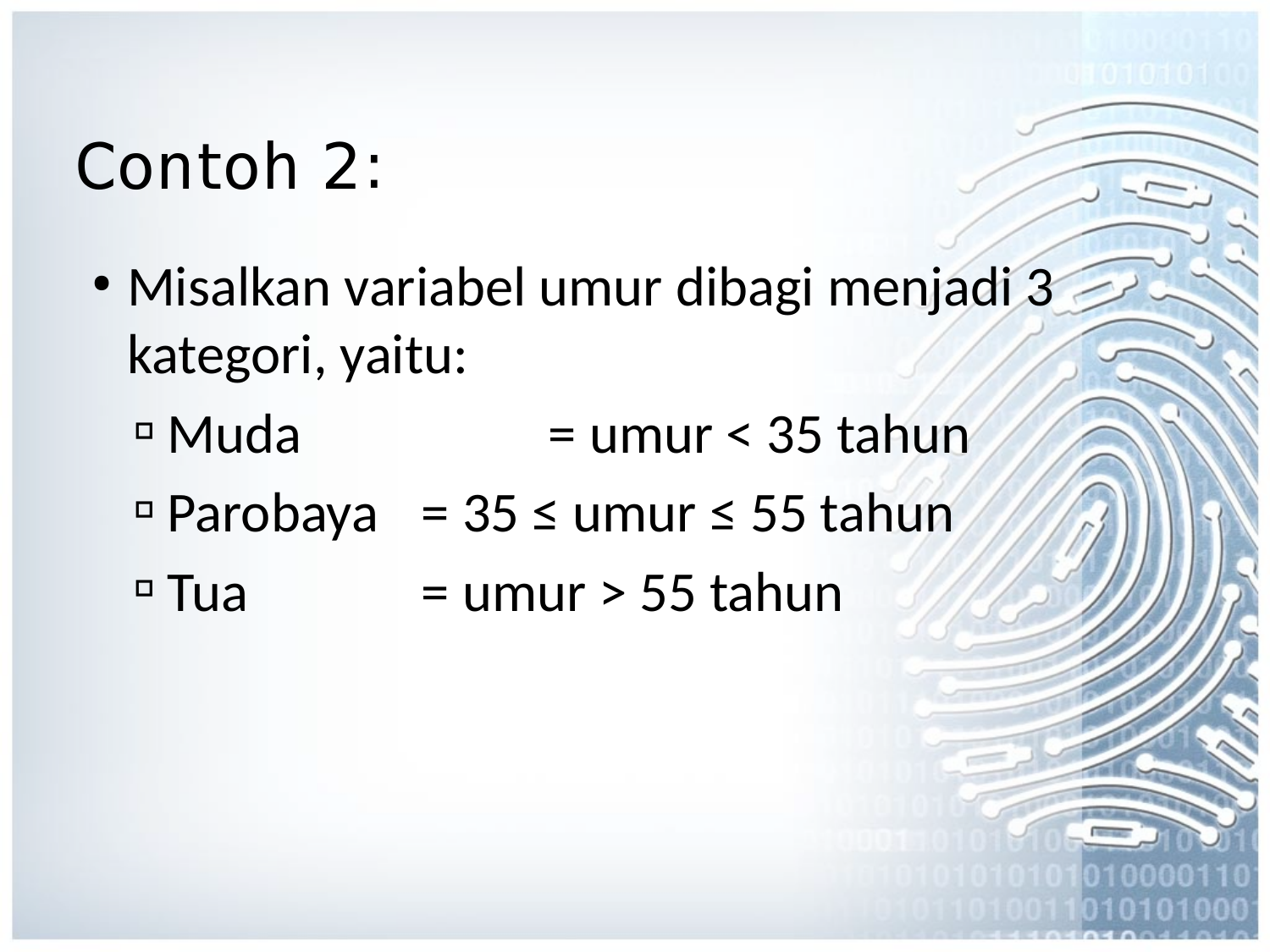

# Contoh 2:
Misalkan variabel umur dibagi menjadi 3 kategori, yaitu:
Muda 		= umur < 35 tahun
Parobaya	= 35 ≤ umur ≤ 55 tahun
Tua		= umur > 55 tahun